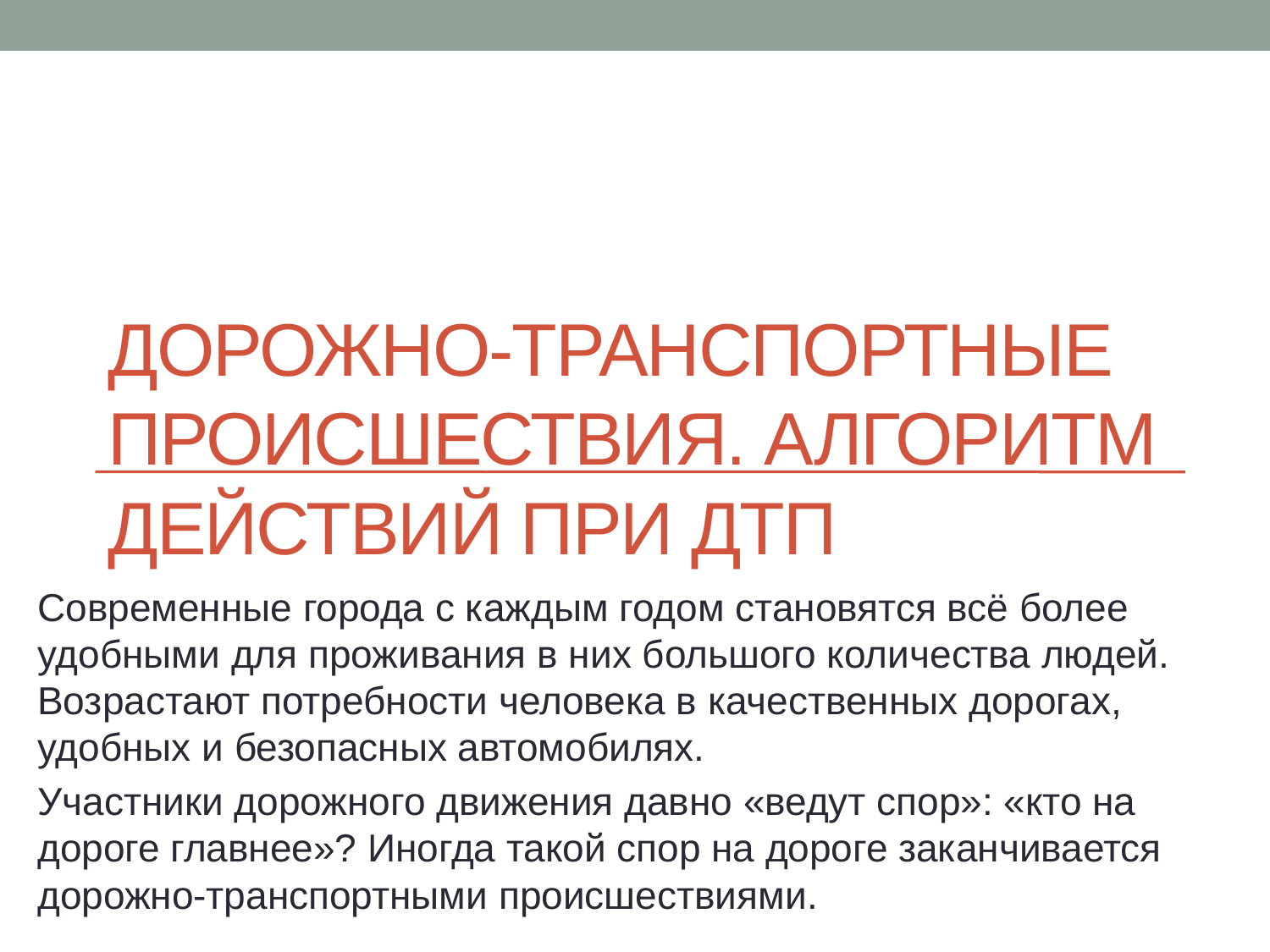

# Дорожно-транспортные происшествия. Алгоритм действий при ДТП
Современные города с каждым годом становятся всё более удобными для проживания в них большого количества людей. Возрастают потребности человека в качественных дорогах, удобных и безопасных автомобилях.
Участники дорожного движения давно «ведут спор»: «кто на дороге главнее»? Иногда такой спор на дороге заканчивается дорожно-транспортными происшествиями.